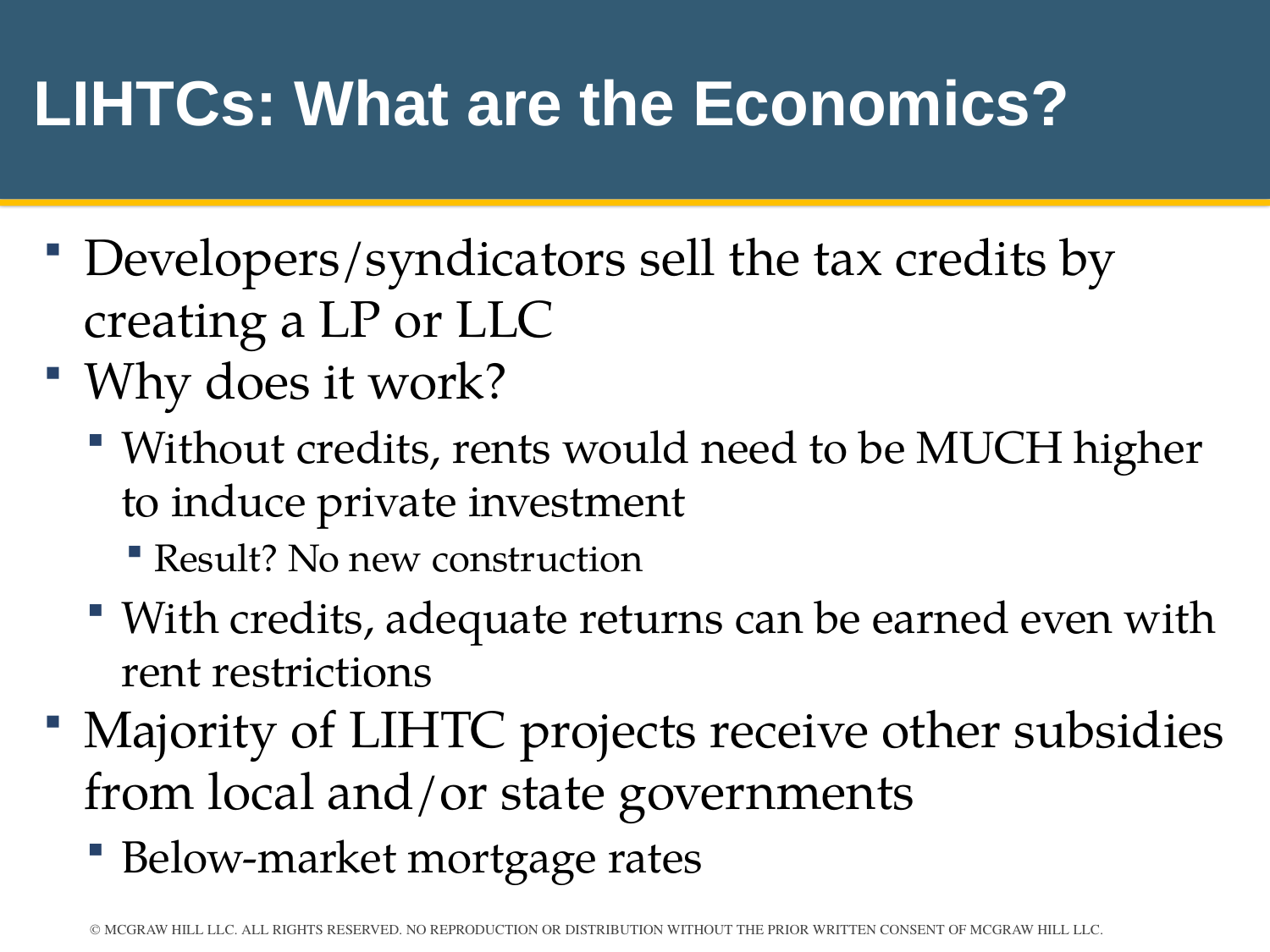

# LIHTCs: What are the Economics?
Developers/syndicators sell the tax credits by creating a LP or LLC
Why does it work?
Without credits, rents would need to be MUCH higher to induce private investment
Result? No new construction
With credits, adequate returns can be earned even with rent restrictions
Majority of LIHTC projects receive other subsidies from local and/or state governments
Below-market mortgage rates
© MCGRAW HILL LLC. ALL RIGHTS RESERVED. NO REPRODUCTION OR DISTRIBUTION WITHOUT THE PRIOR WRITTEN CONSENT OF MCGRAW HILL LLC.